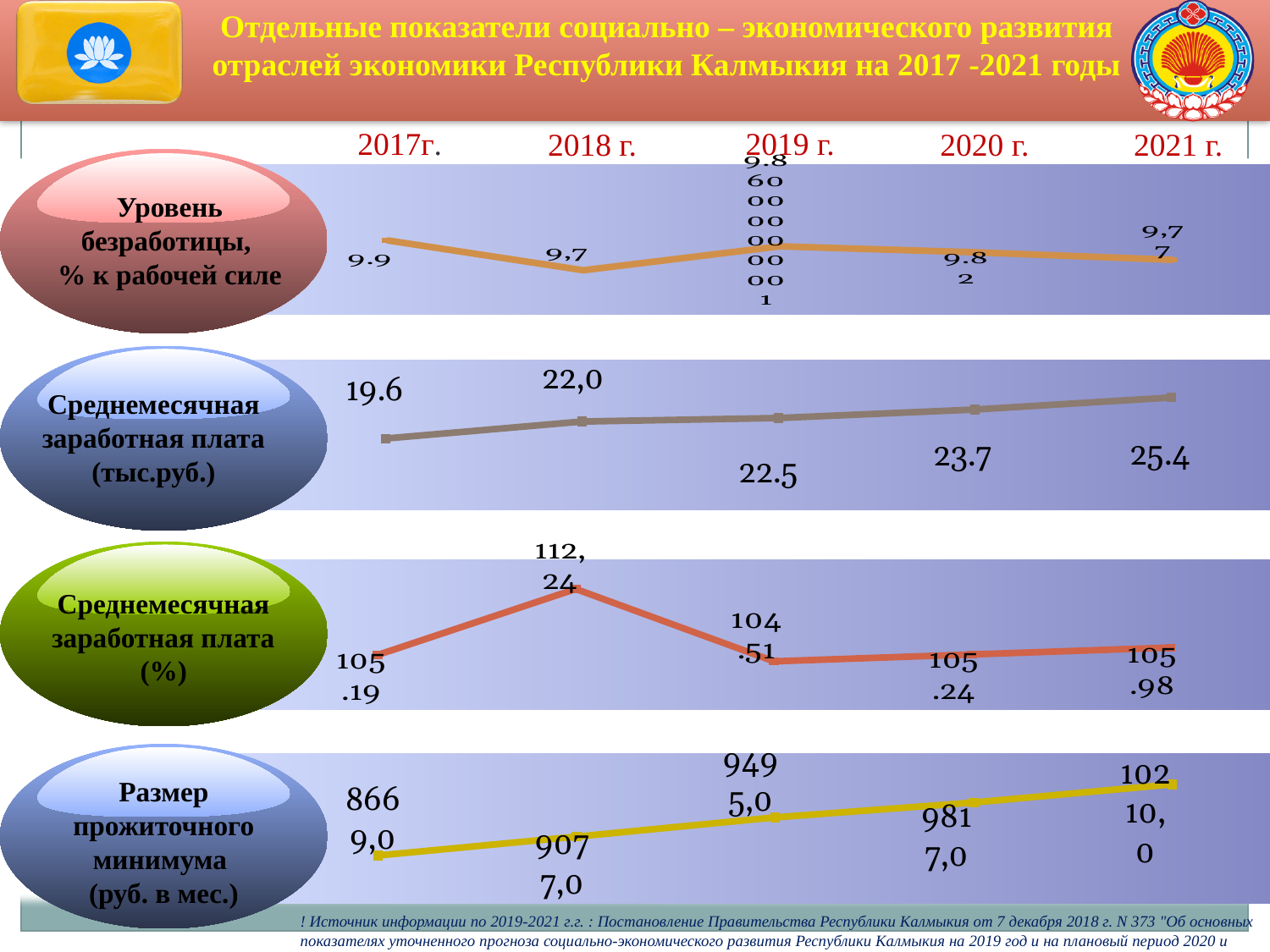

Отдельные показатели социально – экономического развития отраслей экономики Республики Калмыкия на 2017 -2021 годы

2017г.
2019 г.
2018 г.
2020 г.
2021 г.

Уровень безработицы,
% к рабочей силе

### Chart

| Category | Ряд 1 |
|---|---|
| Категория 2 | 9.9 |
| Категория 3 | 9.700000000000001 |
| Категория 4 | 9.860000000000005 |

### Chart

| Category | Ряд 1 |
|---|---|
| Категория 1 | 19.6 |
| Категория 2 | 22.0 |
| Категория 3 | 22.5 |
| Категория 4 | 23.7 |

Среднемесячная заработная плата (тыс.руб.)

### Chart

| Category | Ряд 1 |
|---|---|
| Категория 1 | 105.19 |
| Категория 2 | 112.24000000000002 |
| Категория 3 | 104.51 |
| Категория 4 | 105.24000000000002 |

Среднемесячная заработная плата
(%)

### Chart

| Category | Ряд 1 |
|---|---|
| Категория 1 | 8669.0 |
| Категория 2 | 9077.0 |
| Категория 3 | 9495.0 |
| Категория 4 | 9817.0 |
Размер прожиточного минимума
(руб. в мес.)

! Источник информации по 2019-2021 г.г. : Постановление Правительства Республики Калмыкия от 7 декабря 2018 г. N 373 "Об основных показателях уточненного прогноза социально-экономического развития Республики Калмыкия на 2019 год и на плановый период 2020 и 2021 годов"